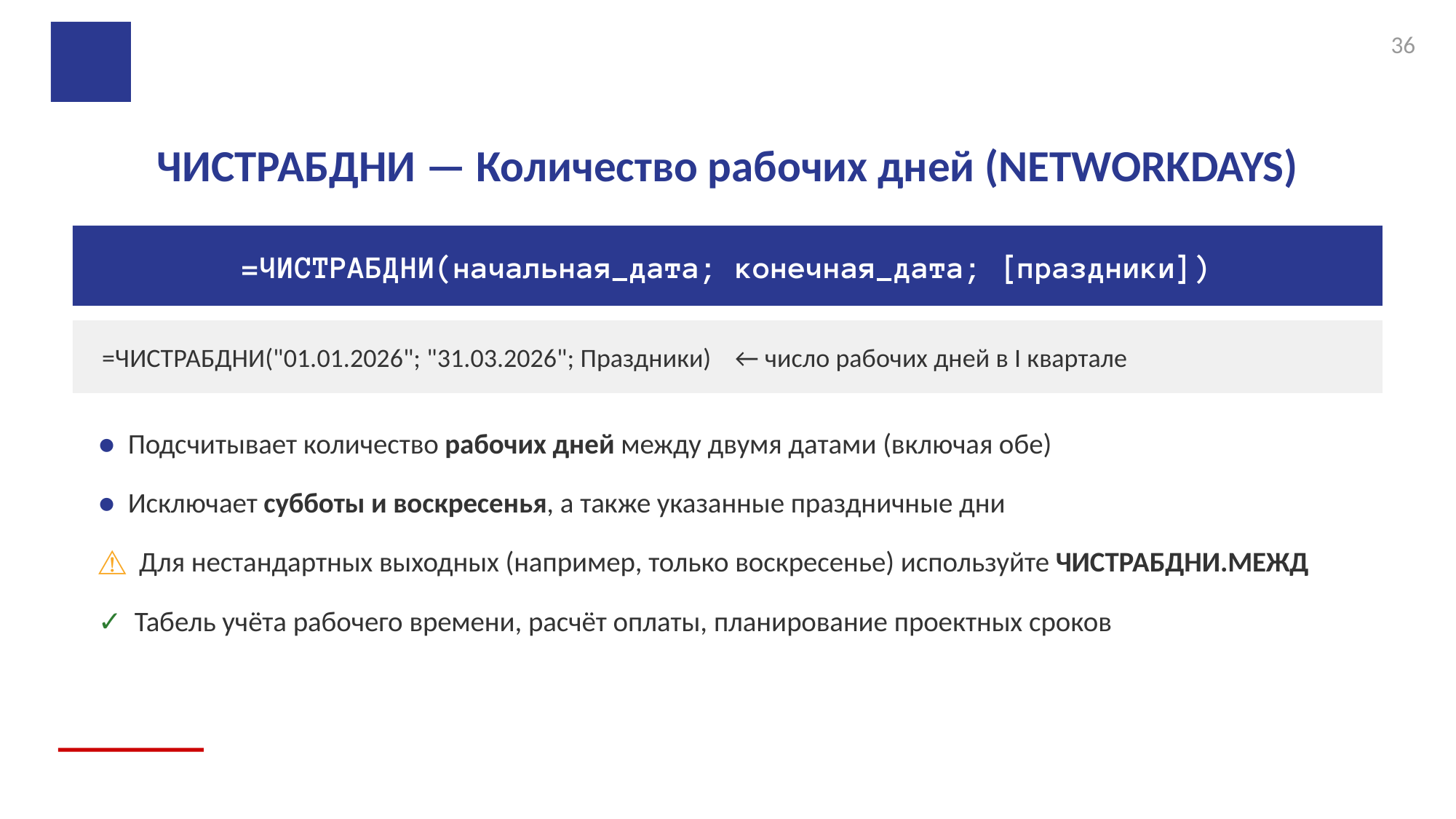

36

ЧИСТРАБДНИ — Количество рабочих дней (NETWORKDAYS)

=ЧИСТРАБДНИ(начальная_дата; конечная_дата; [праздники])

=ЧИСТРАБДНИ("01.01.2026"; "31.03.2026"; Праздники)    ← число рабочих дней в I квартале
●  Подсчитывает количество рабочих дней между двумя датами (включая обе)
●  Исключает субботы и воскресенья, а также указанные праздничные дни
⚠  Для нестандартных выходных (например, только воскресенье) используйте ЧИСТРАБДНИ.МЕЖД
✓  Табель учёта рабочего времени, расчёт оплаты, планирование проектных сроков